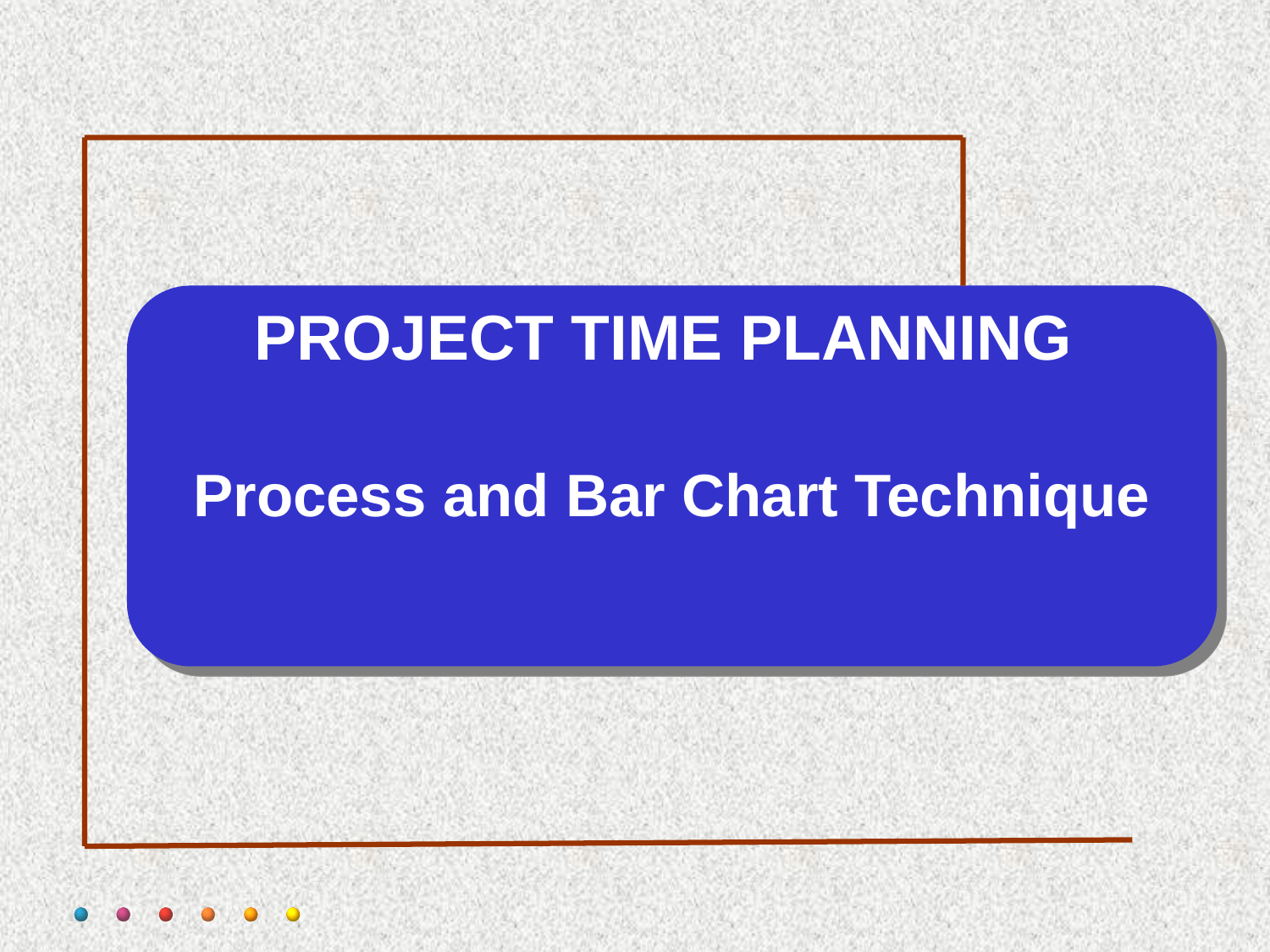

# PROJECT TIME PLANNING Process and Bar Chart Technique